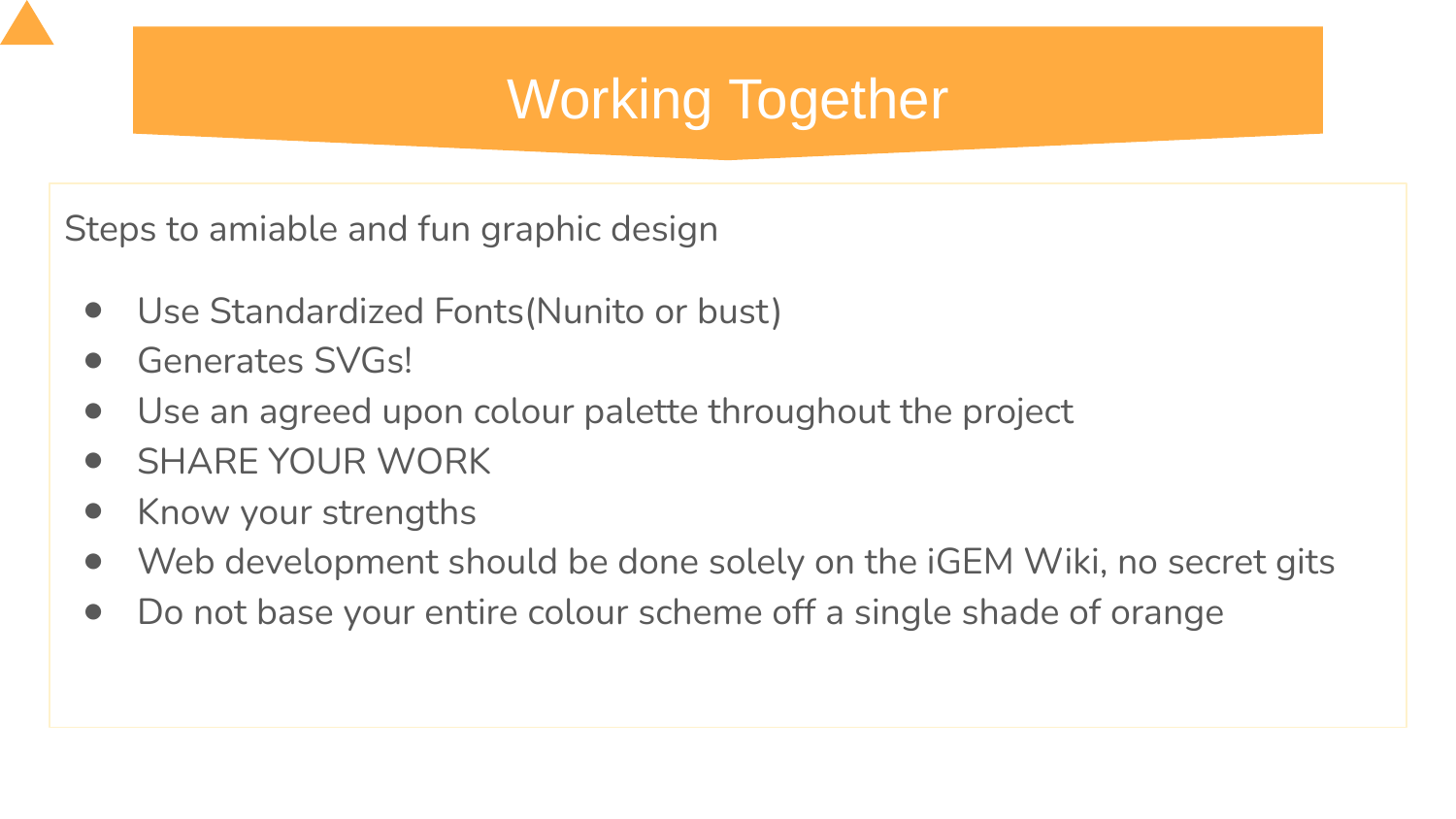

# Working Together
Steps to amiable and fun graphic design
Use Standardized Fonts(Nunito or bust)
Generates SVGs!
Use an agreed upon colour palette throughout the project
SHARE YOUR WORK
Know your strengths
Web development should be done solely on the iGEM Wiki, no secret gits
Do not base your entire colour scheme off a single shade of orange